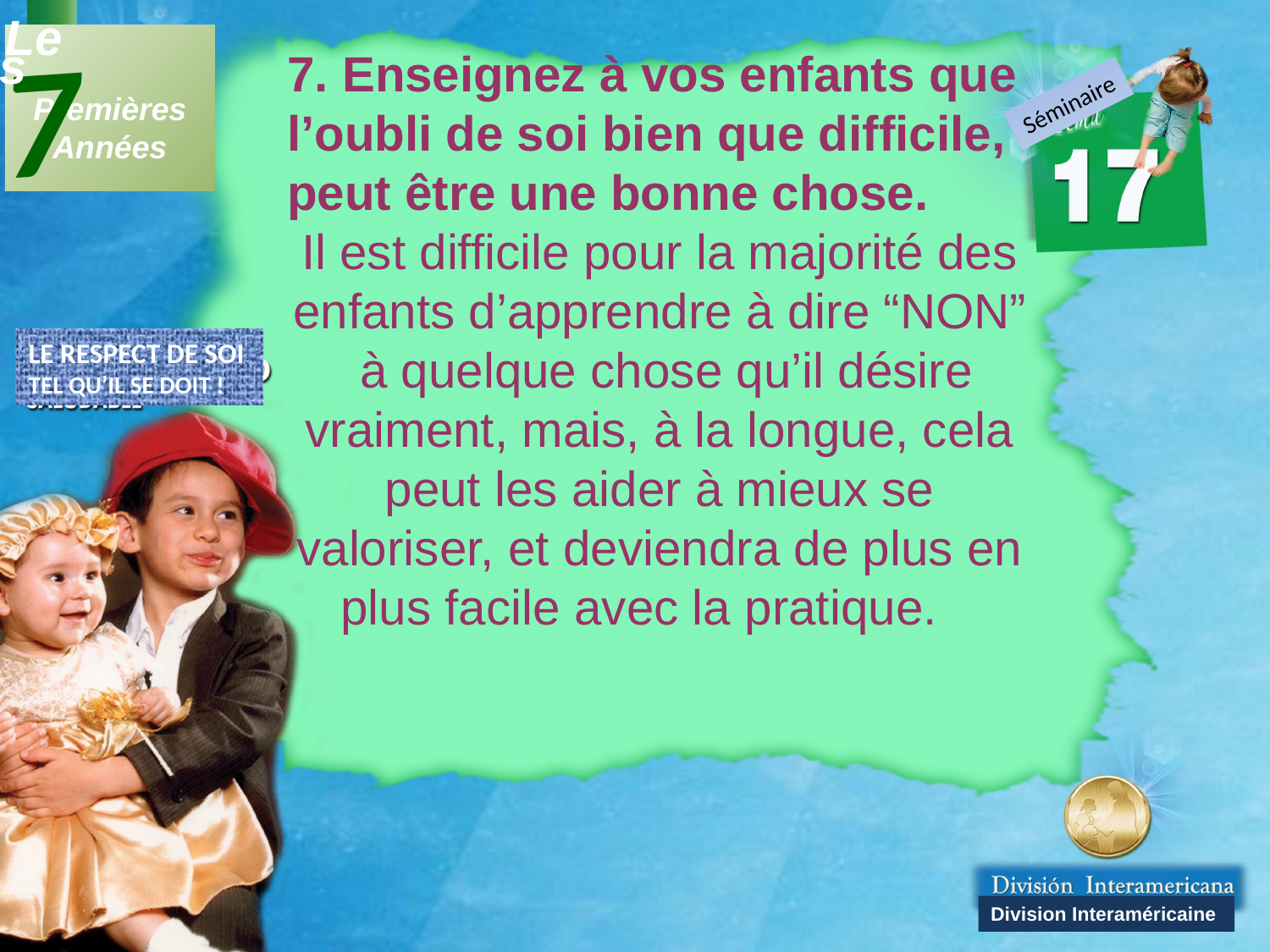

7
Les
         Premières
Années
7. Enseignez à vos enfants que l’oubli de soi bien que difficile, peut être une bonne chose.
Il est difficile pour la majorité des enfants d’apprendre à dire “NON”  à quelque chose qu’il désire vraiment, mais, à la longue, cela peut les aider à mieux se valoriser, et deviendra de plus en plus facile avec la pratique.
Séminaire
LE RESPECT DE SOI
TEL QU’IL SE DOIT !
Division Interaméricaine